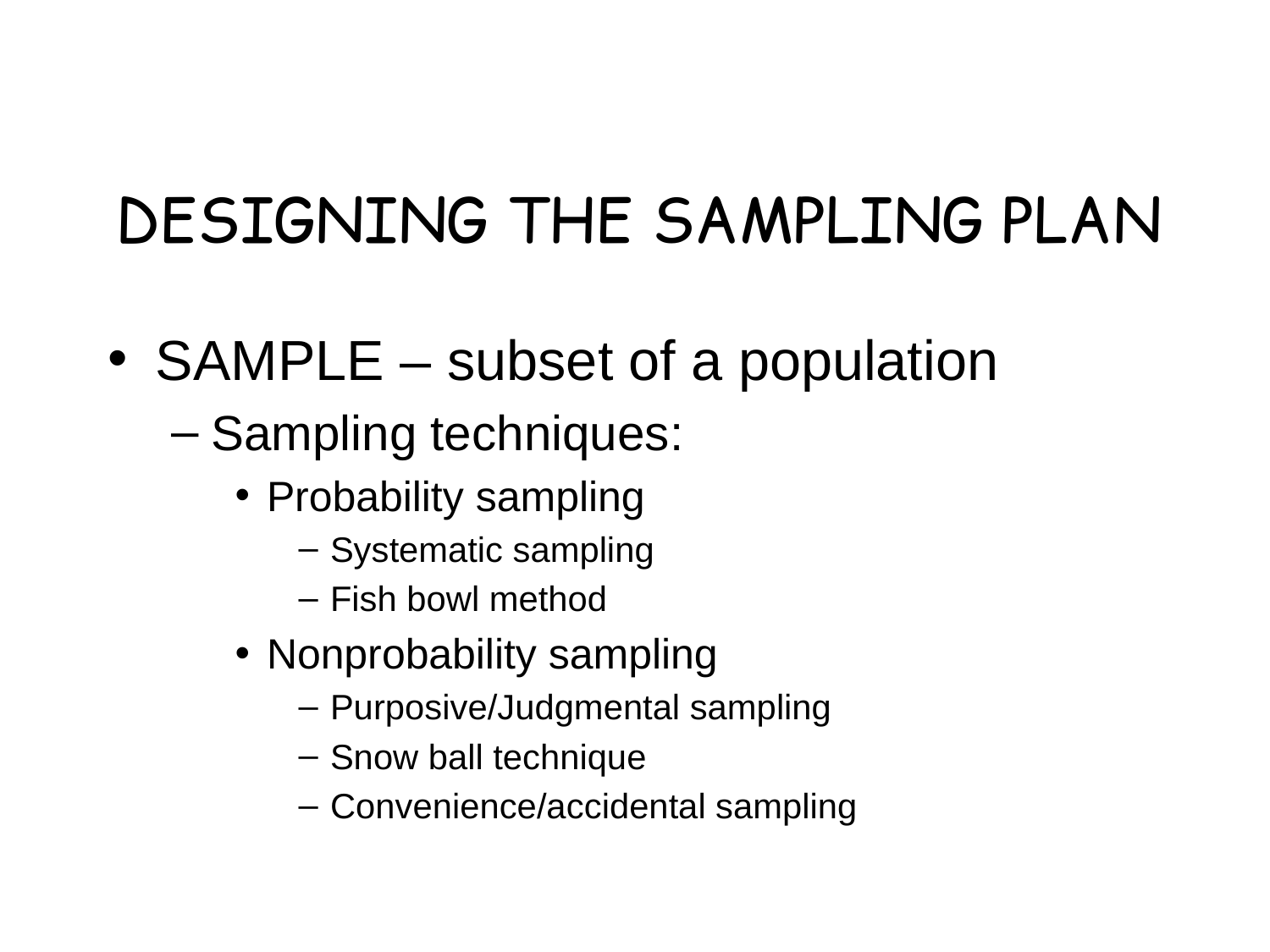

# DESIGNING THE SAMPLING PLAN
SAMPLE – subset of a population
Sampling techniques:
Probability sampling
Systematic sampling
Fish bowl method
Nonprobability sampling
Purposive/Judgmental sampling
Snow ball technique
Convenience/accidental sampling